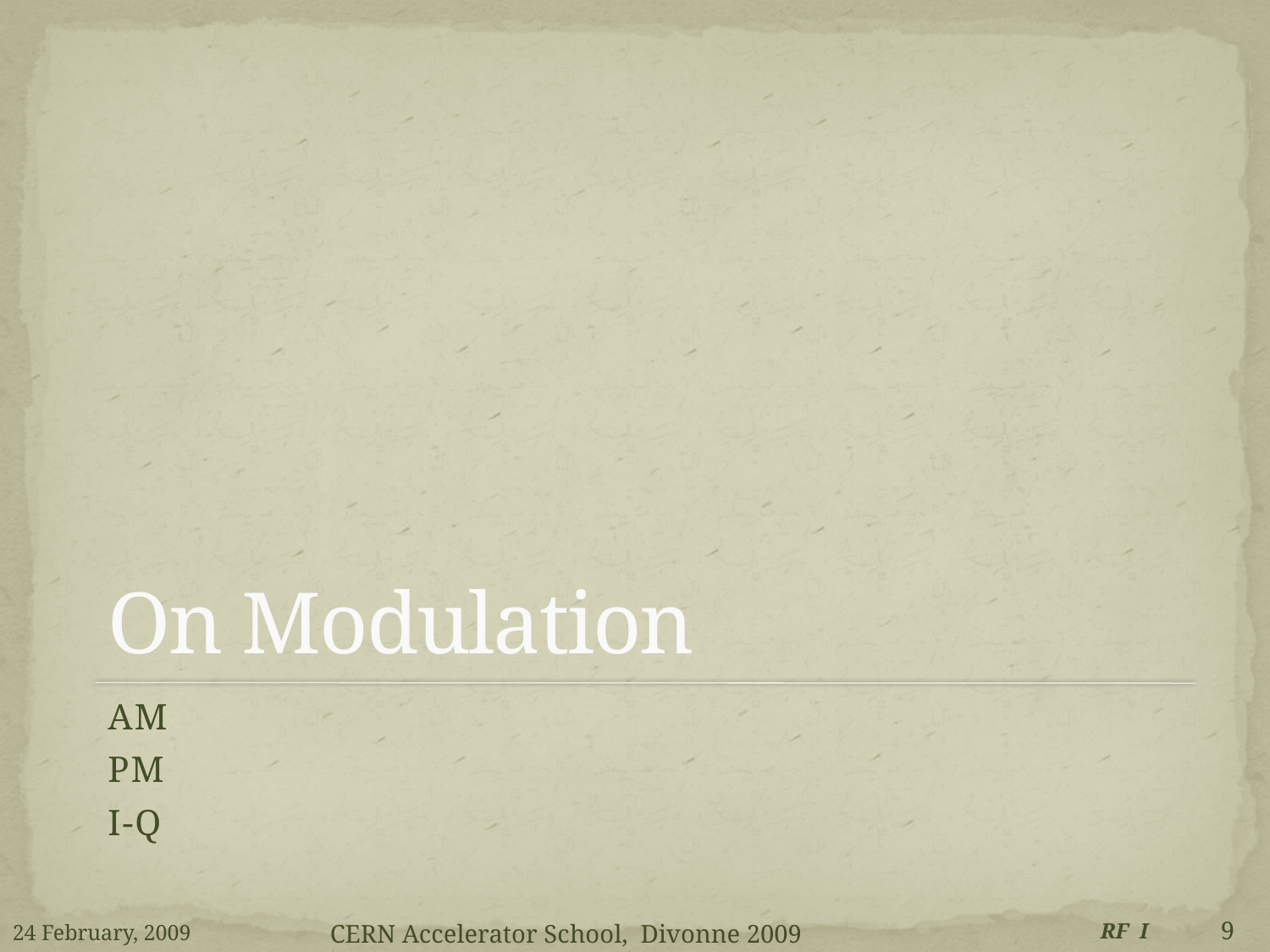

# On Modulation
AM
PM
I-Q

24 February, 2009
RF  I
9